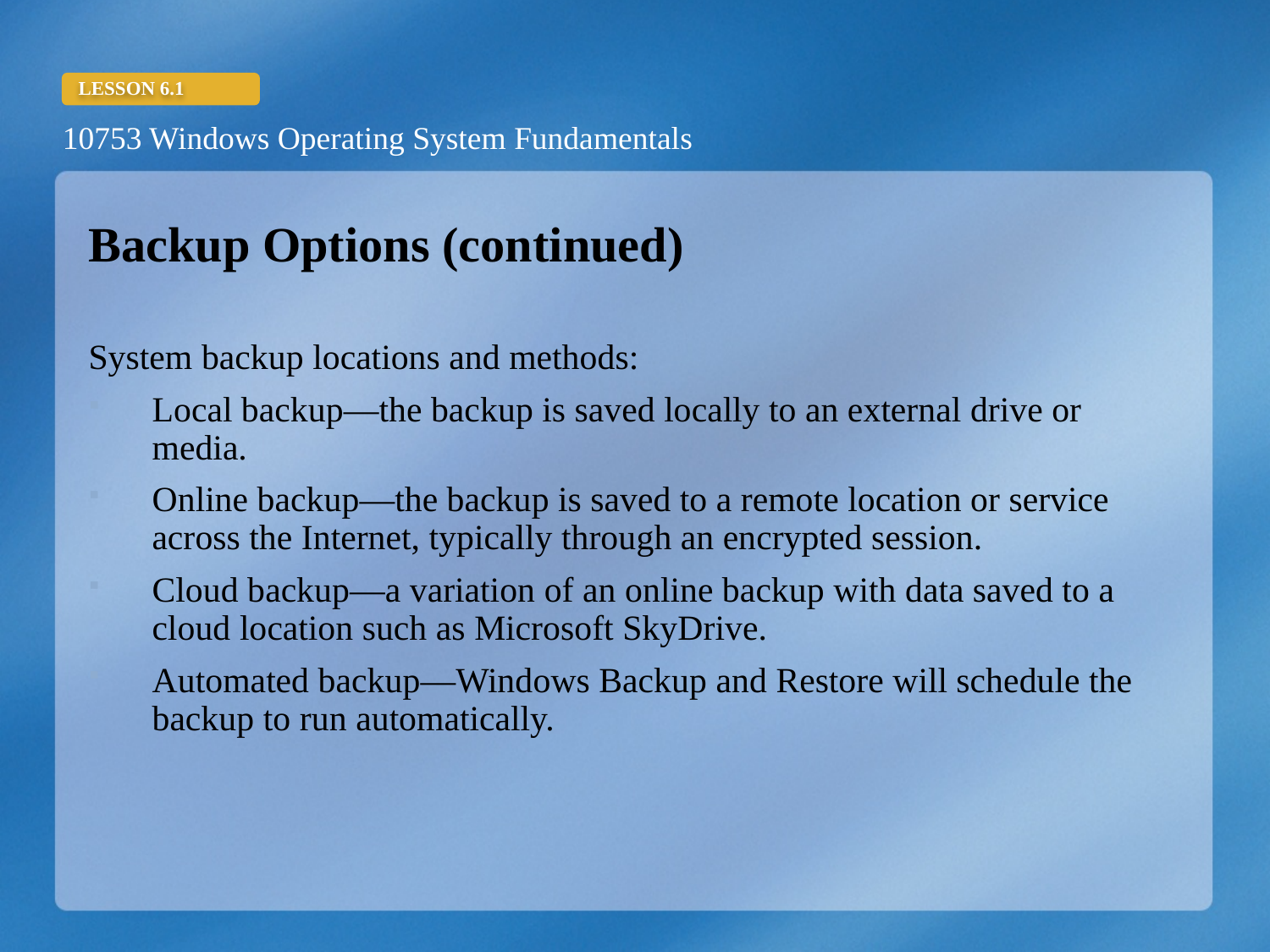

Backup Options (continued)

System backup locations and methods:
Local backup—the backup is saved locally to an external drive or media.
Online backup—the backup is saved to a remote location or service across the Internet, typically through an encrypted session.
Cloud backup—a variation of an online backup with data saved to a cloud location such as Microsoft SkyDrive.
Automated backup—Windows Backup and Restore will schedule the backup to run automatically.